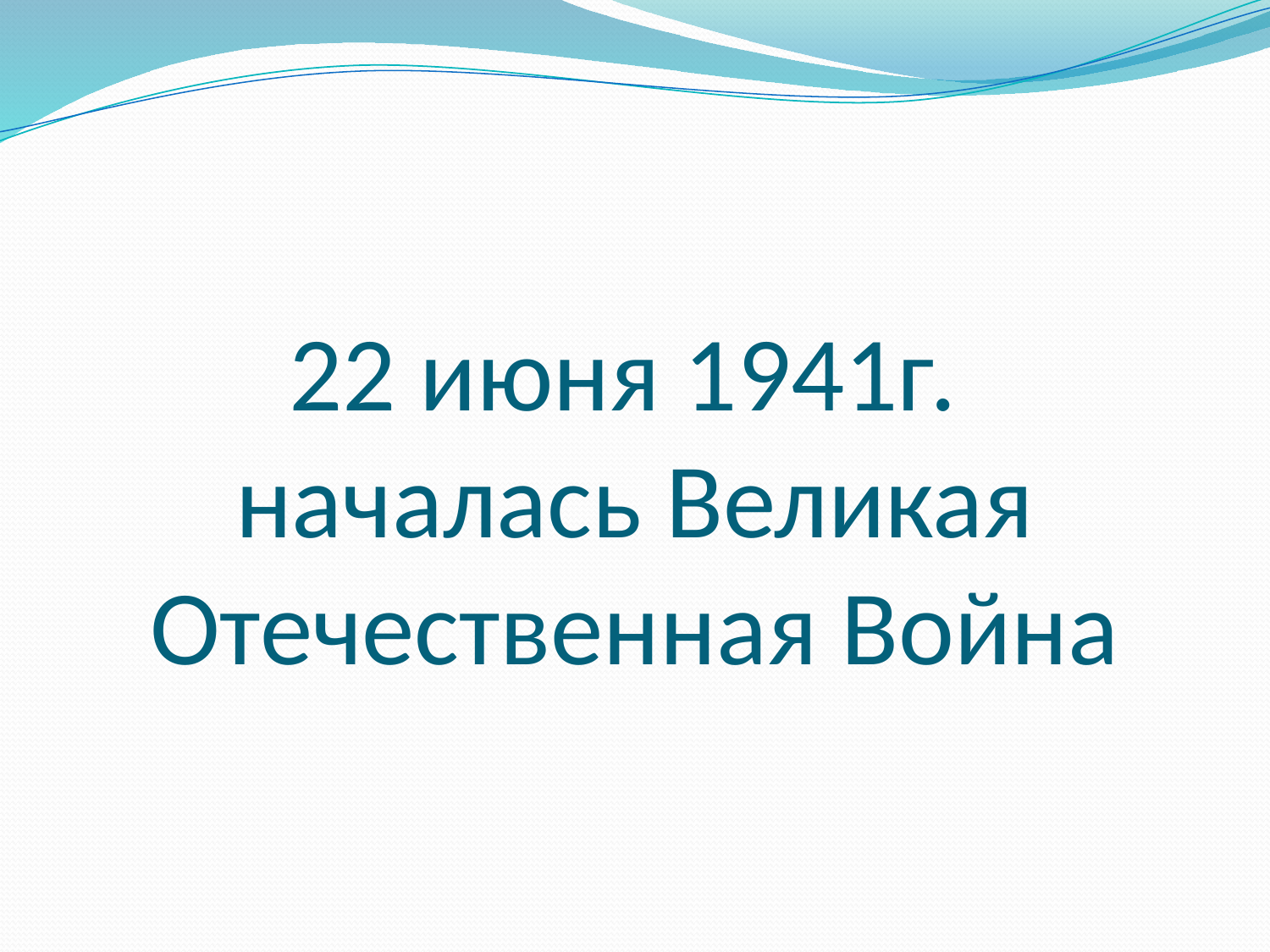

# 22 июня 1941г. началась Великая Отечественная Война
.